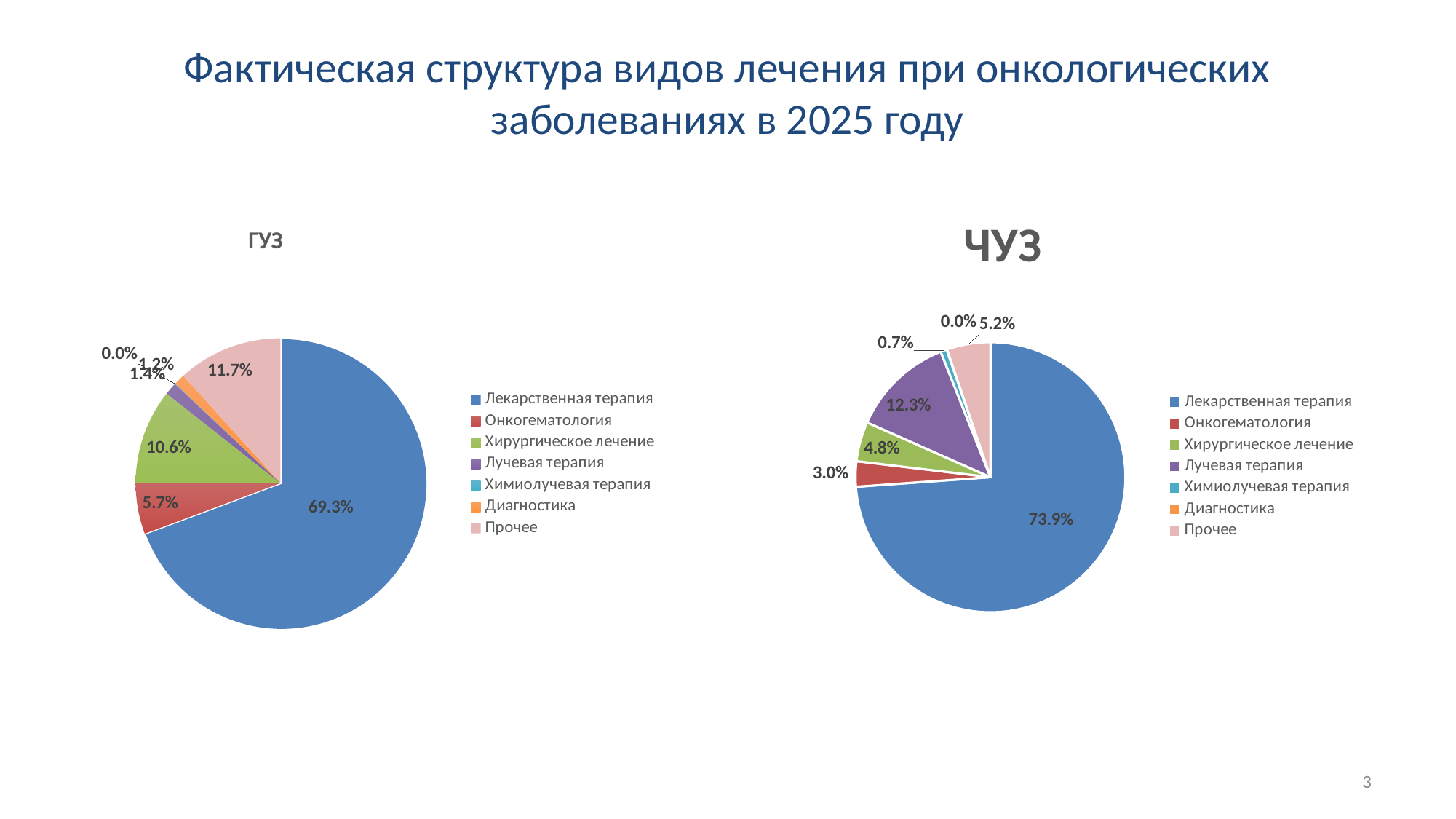

# Фактическая структура видов лечения при онкологических заболеваниях в 2025 году

### Chart:  ГУЗ

| Category |  |
|---|---|
| Лекарственная терапия | 0.693341052878887 |
| Онкогематология | 0.05655406199130712 |
| Хирургическое лечение | 0.10620248703619796 |
| Лучевая терапия | 0.013979090100521908 |
| Химиолучевая терапия | 0.00047827619191461514 |
| Диагностика | 0.012376445317088725 |
| Прочее | 0.11706858648408264 |

### Chart: ЧУЗ

| Category |  |
|---|---|
| Лекарственная терапия | 0.7386242581037894 |
| Онкогематология | 0.030309947750215595 |
| Хирургическое лечение | 0.04750672145284837 |
| Лучевая терапия | 0.12344645665297012 |
| Химиолучевая терапия | 0.00748237203875615 |
| Диагностика | 0.000355095622178258 |
| Прочее | 0.052275148379242124 |
3